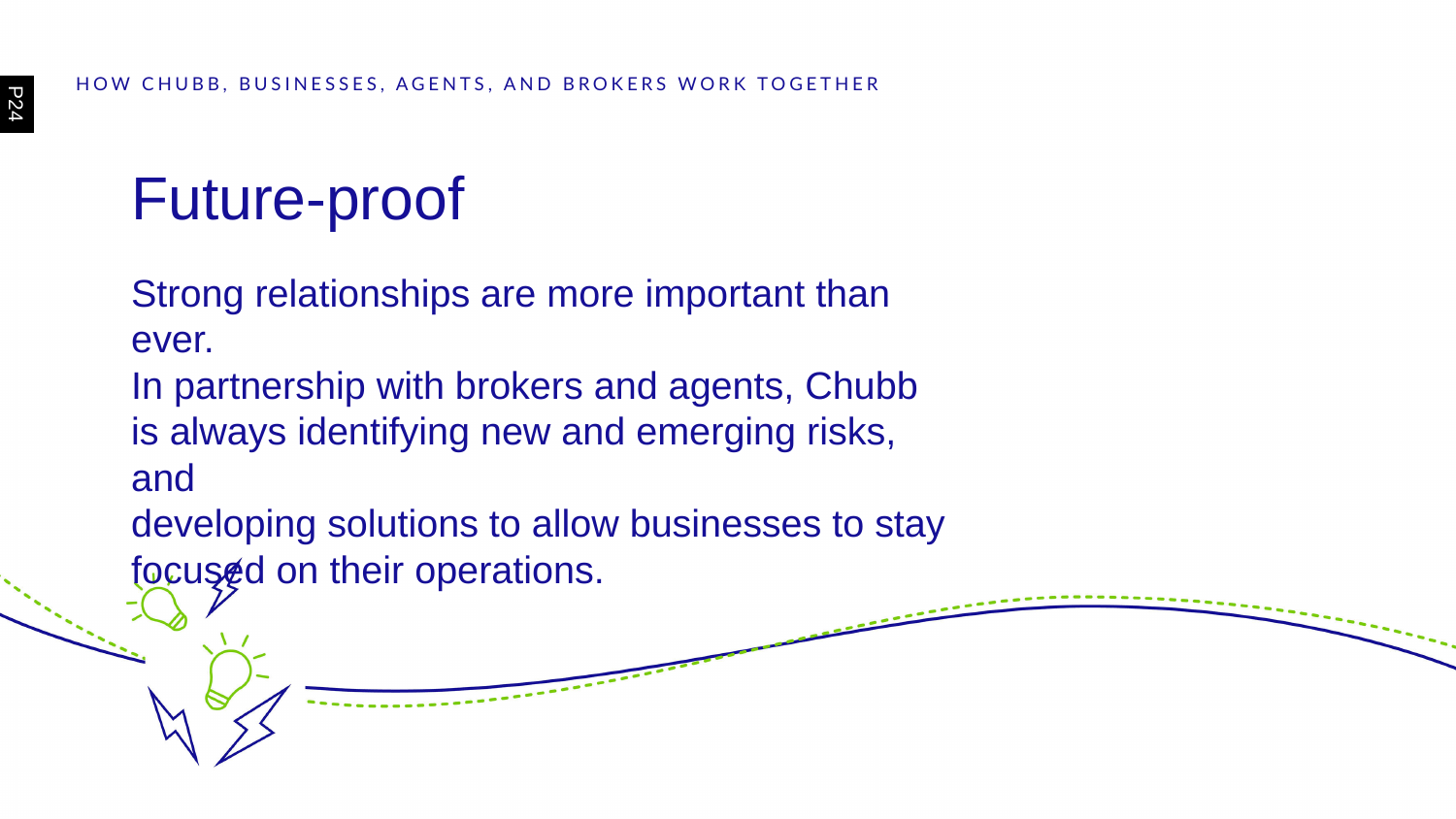

HOW CHUBB, BUSINESSES, AGENTS, AND BROKERS WORK TOGETHER
P24
Future-proof
Strong relationships are more important than ever.
In partnership with brokers and agents, Chubb
is always identifying new and emerging risks, and
developing solutions to allow businesses to stay
focused on their operations.